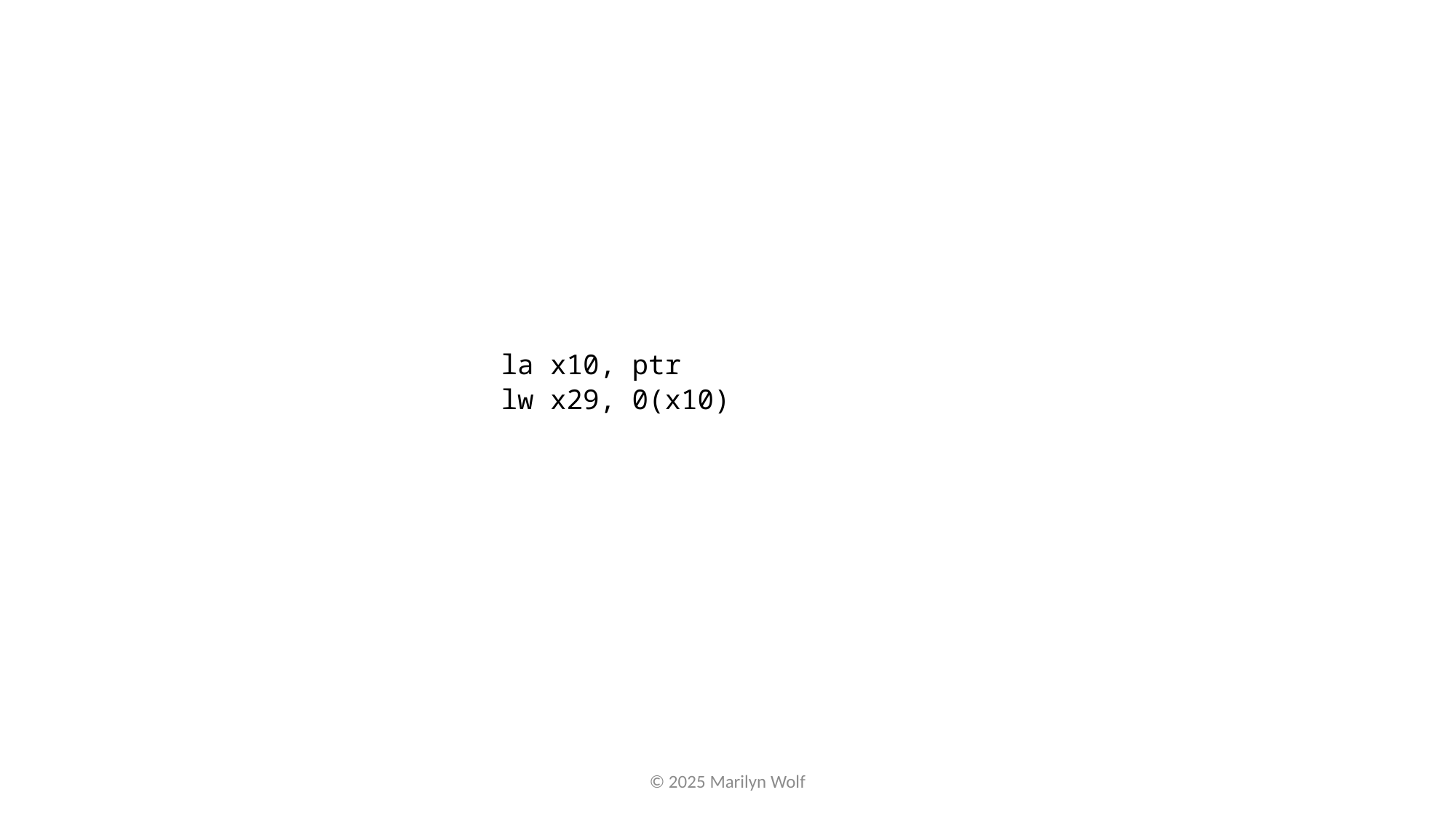

la x10, ptr
lw x29, 0(x10)
© 2025 Marilyn Wolf